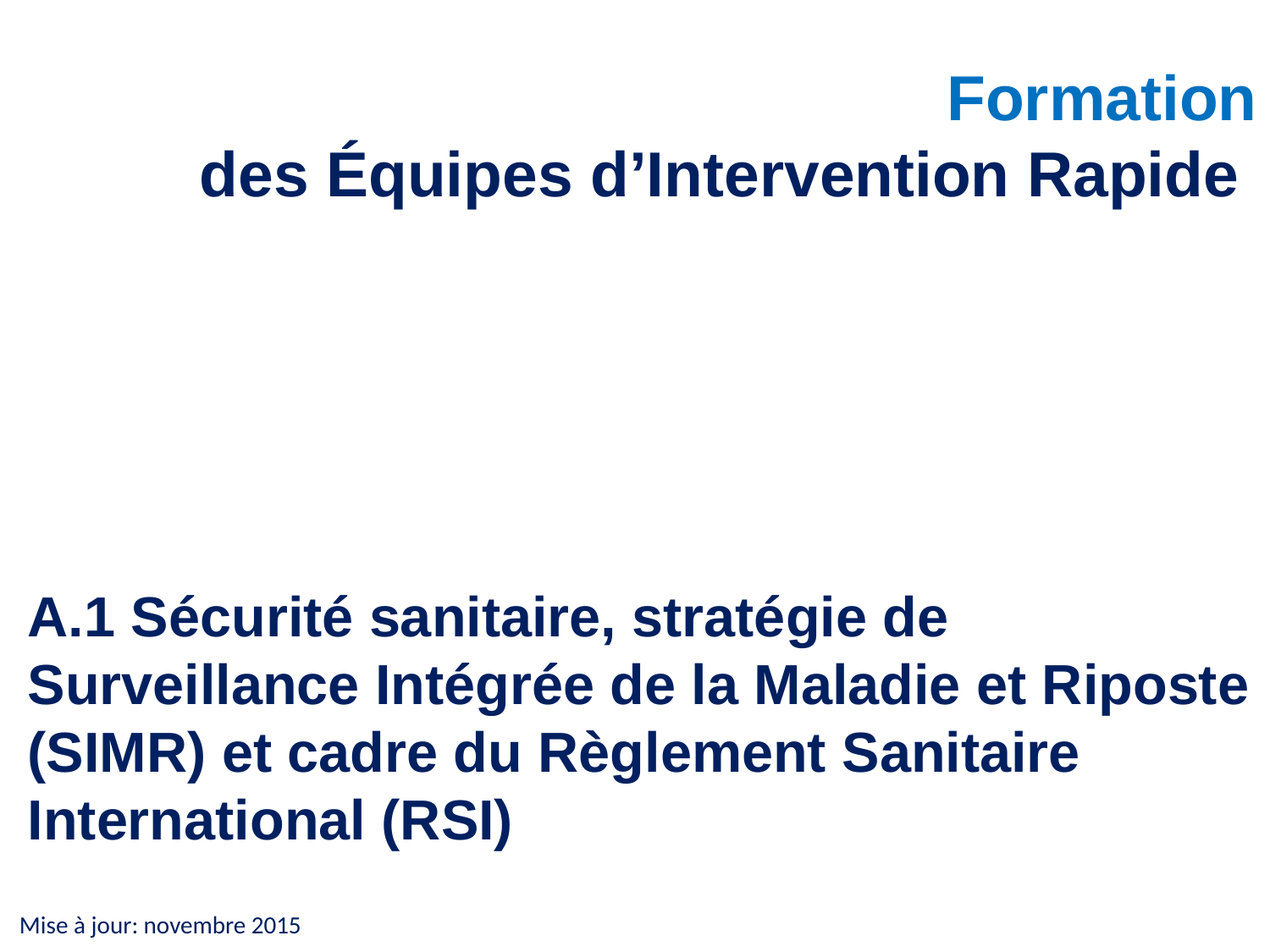

Formation
des Équipes d’Intervention Rapide

A.1 Sécurité sanitaire, stratégie de Surveillance Intégrée de la Maladie et Riposte (SIMR) et cadre du Règlement Sanitaire International (RSI)
Mise à jour: novembre 2015